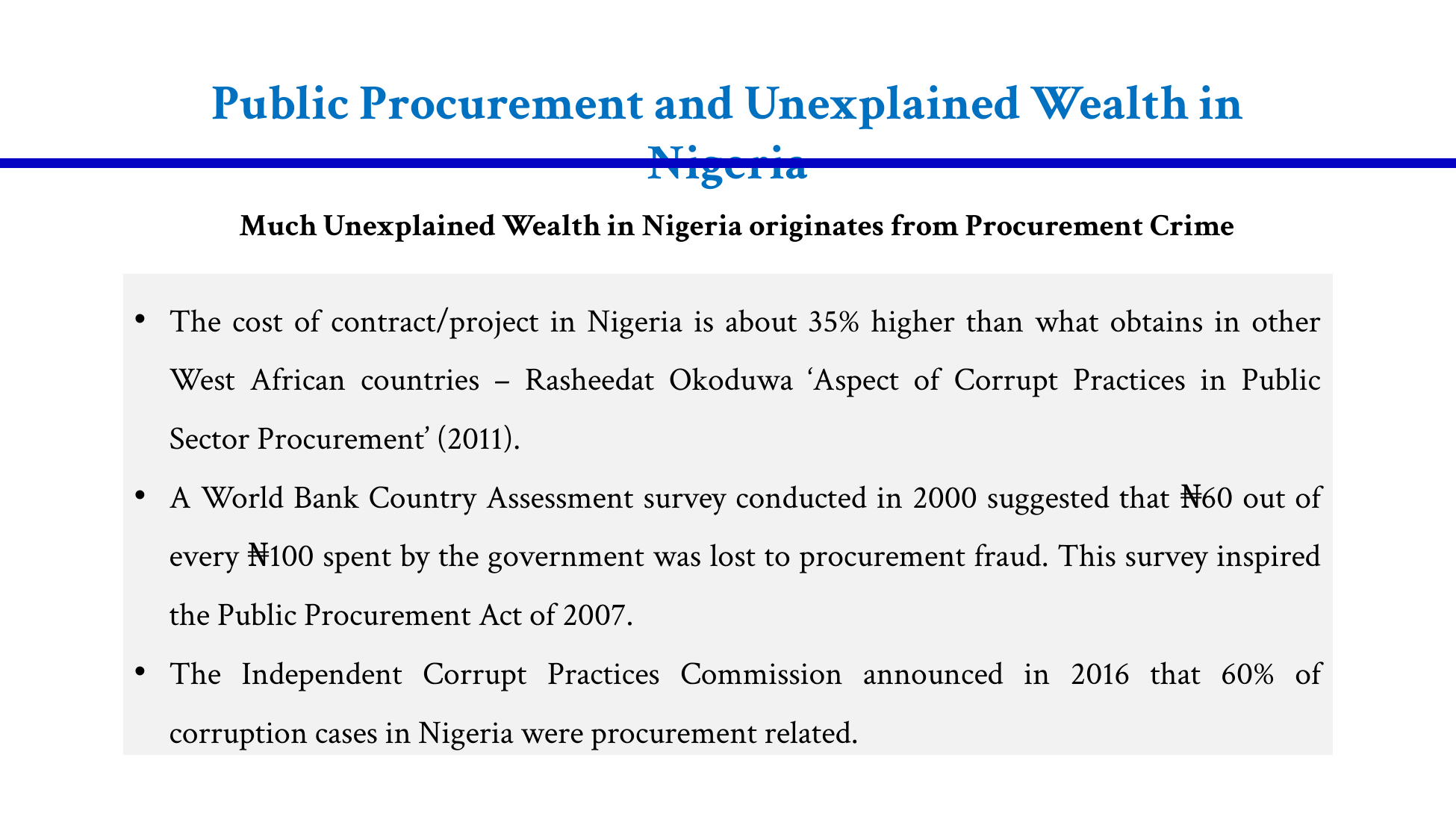

Public Procurement and Unexplained Wealth in Nigeria
Much Unexplained Wealth in Nigeria originates from Procurement Crime
The cost of contract/project in Nigeria is about 35% higher than what obtains in other West African countries – Rasheedat Okoduwa ‘Aspect of Corrupt Practices in Public Sector Procurement’ (2011).
A World Bank Country Assessment survey conducted in 2000 suggested that ₦60 out of every ₦100 spent by the government was lost to procurement fraud. This survey inspired the Public Procurement Act of 2007.
The Independent Corrupt Practices Commission announced in 2016 that 60% of corruption cases in Nigeria were procurement related.